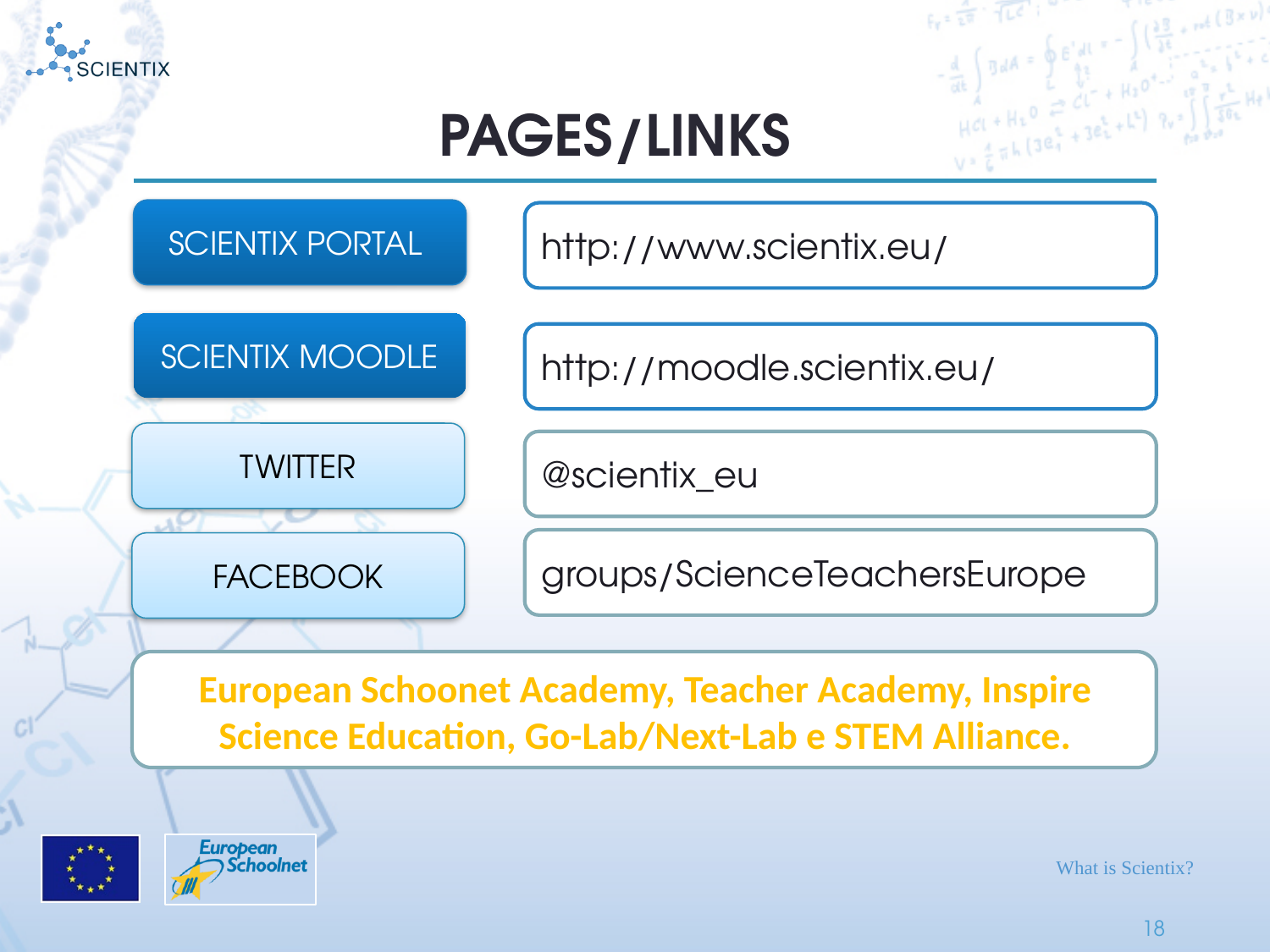

PAGES/LINKS
SCIENTIX PORTAL
http://www.scientix.eu/
SCIENTIX MOODLE
http://moodle.scientix.eu/
TWITTER
@scientix_eu
groups/ScienceTeachersEurope
FACEBOOK

European Schoonet Academy, Teacher Academy, Inspire Science Education, Go-Lab/Next-Lab e STEM Alliance.